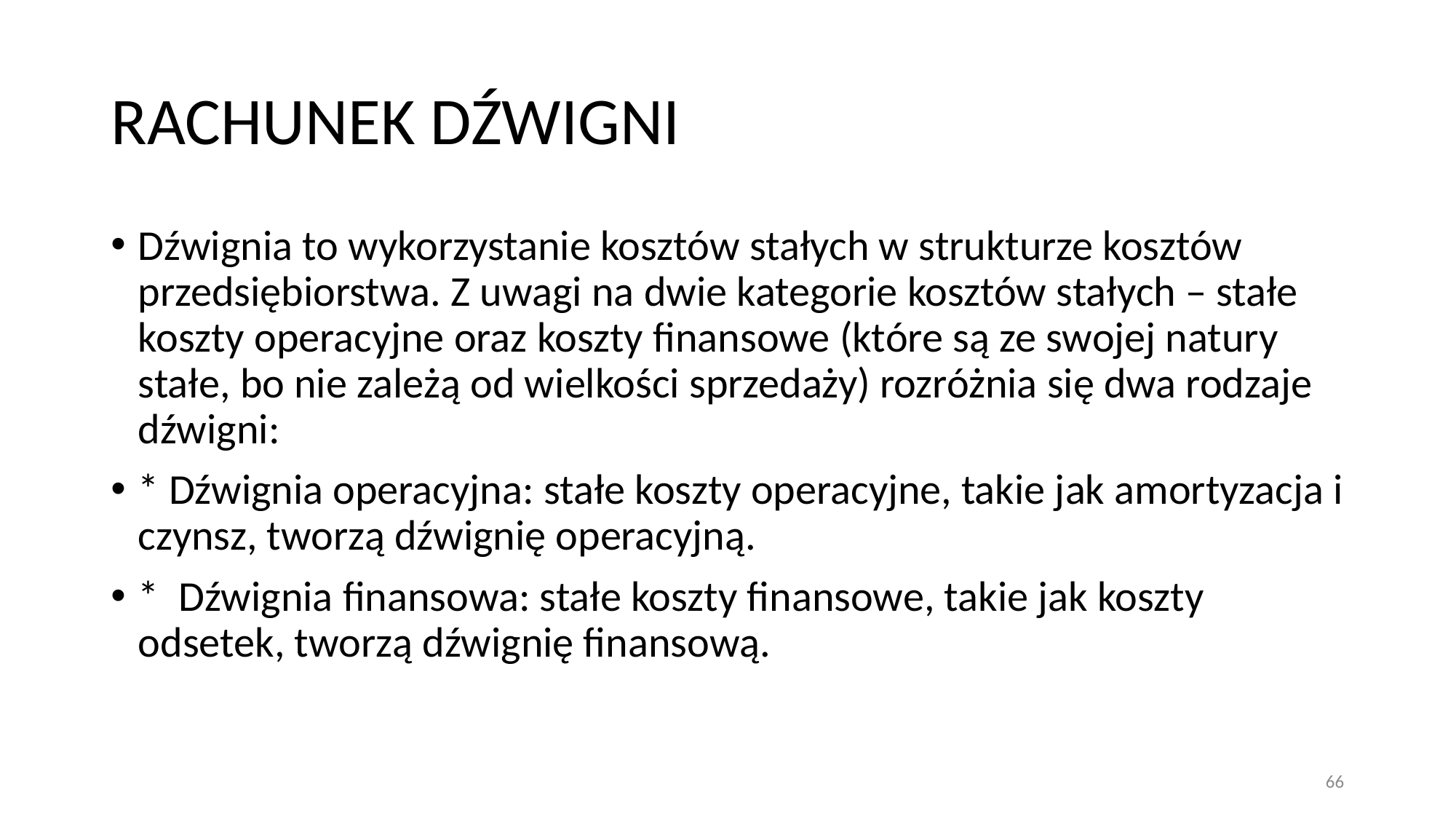

# RACHUNEK DŹWIGNI
Dźwignia to wykorzystanie kosztów stałych w strukturze kosztów przedsiębiorstwa. Z uwagi na dwie kategorie kosztów stałych – stałe koszty operacyjne oraz koszty finansowe (które są ze swojej natury stałe, bo nie zależą od wielkości sprzedaży) rozróżnia się dwa rodzaje dźwigni:
* Dźwignia operacyjna: stałe koszty operacyjne, takie jak amortyzacja i czynsz, tworzą dźwignię operacyjną.
*  Dźwignia finansowa: stałe koszty finansowe, takie jak koszty odsetek, tworzą dźwignię finansową.

66